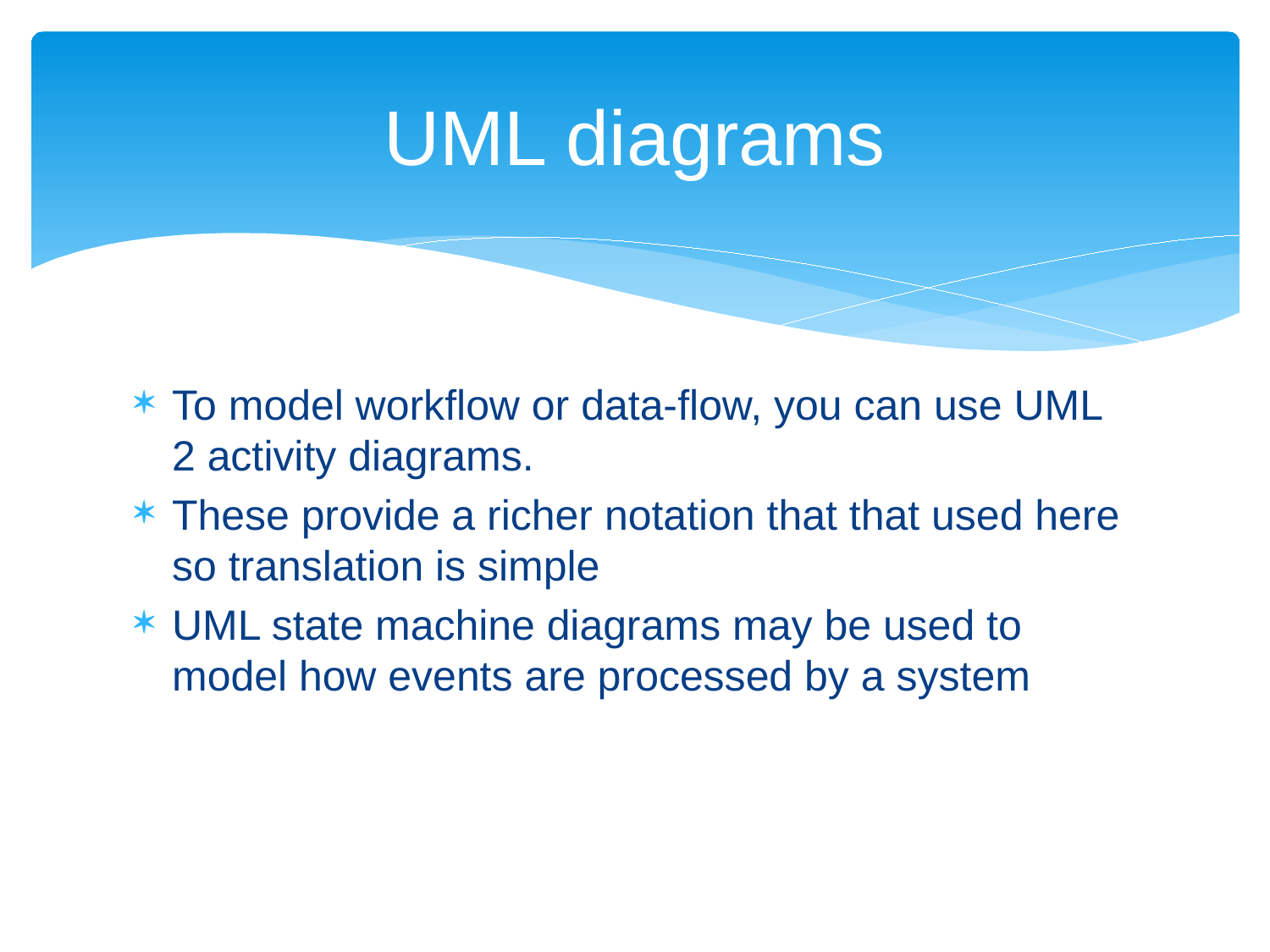

# UML diagrams
To model workflow or data-flow, you can use UML 2 activity diagrams.
These provide a richer notation that that used here so translation is simple
UML state machine diagrams may be used to model how events are processed by a system